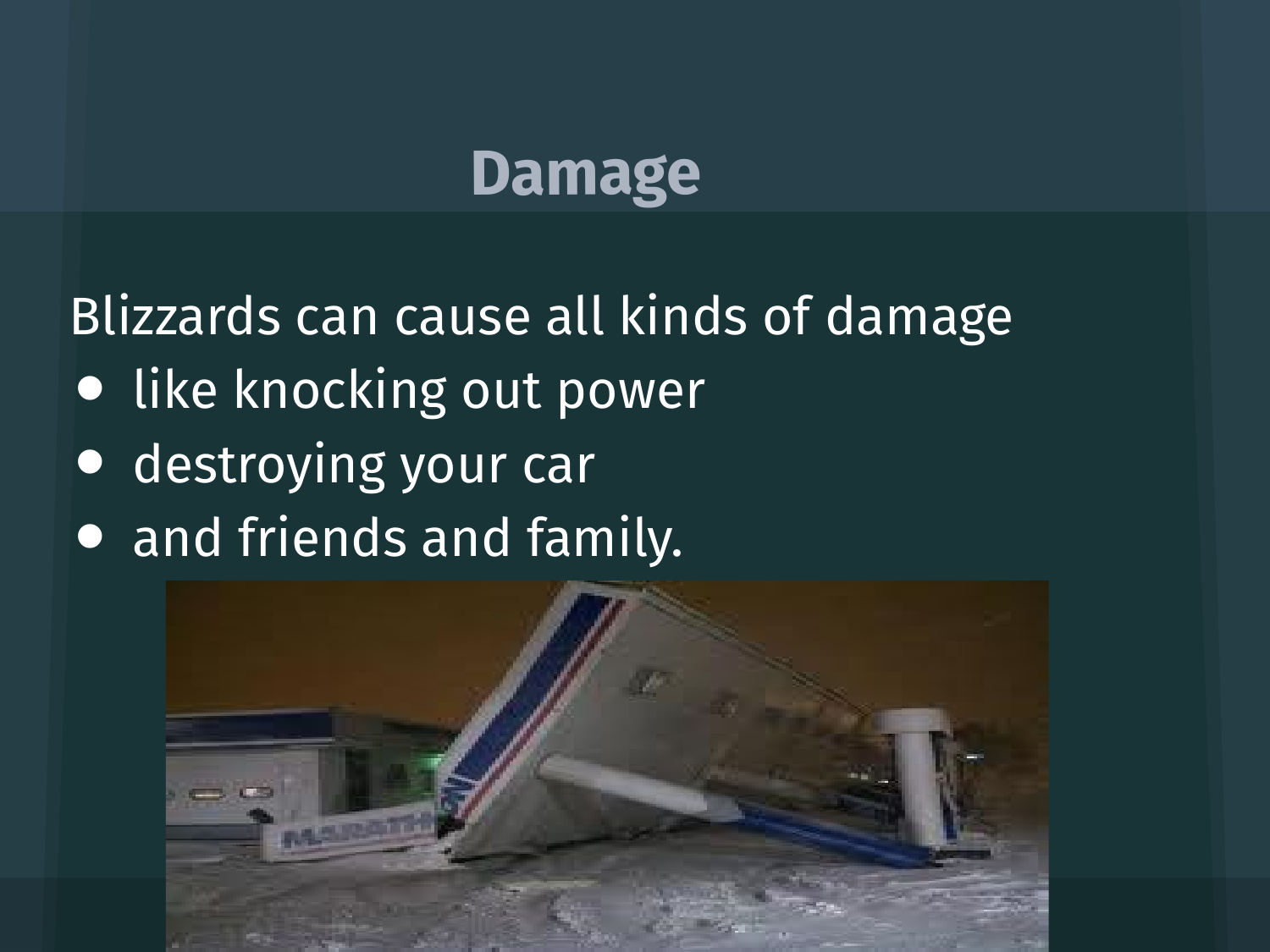

# Damage
Blizzards can cause all kinds of damage
like knocking out power
destroying your car
and friends and family.